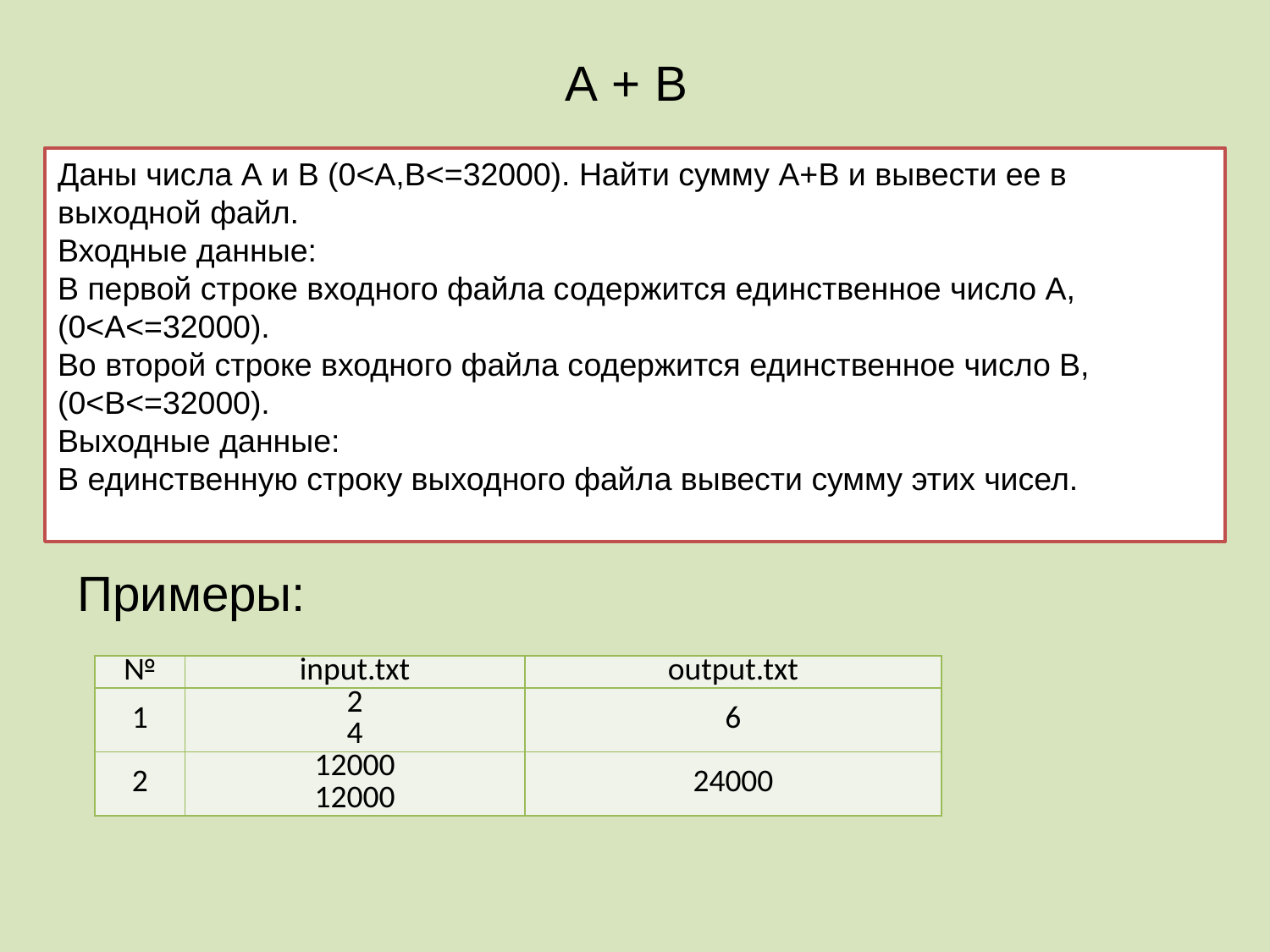

# А + В
Даны числа А и В (0<А,B<=32000). Найти сумму А+В и вывести ее в выходной файл.
Входные данные:
В первой строке входного файла содержится единственное число А, (0<А<=32000).
Во второй строке входного файла содержится единственное число В, (0<В<=32000).
Выходные данные:
В единственную строку выходного файла вывести сумму этих чисел.
Примеры:
| № | input.txt | output.txt |
| --- | --- | --- |
| 1 | 2 4 | 6 |
| 2 | 12000 12000 | 24000 |